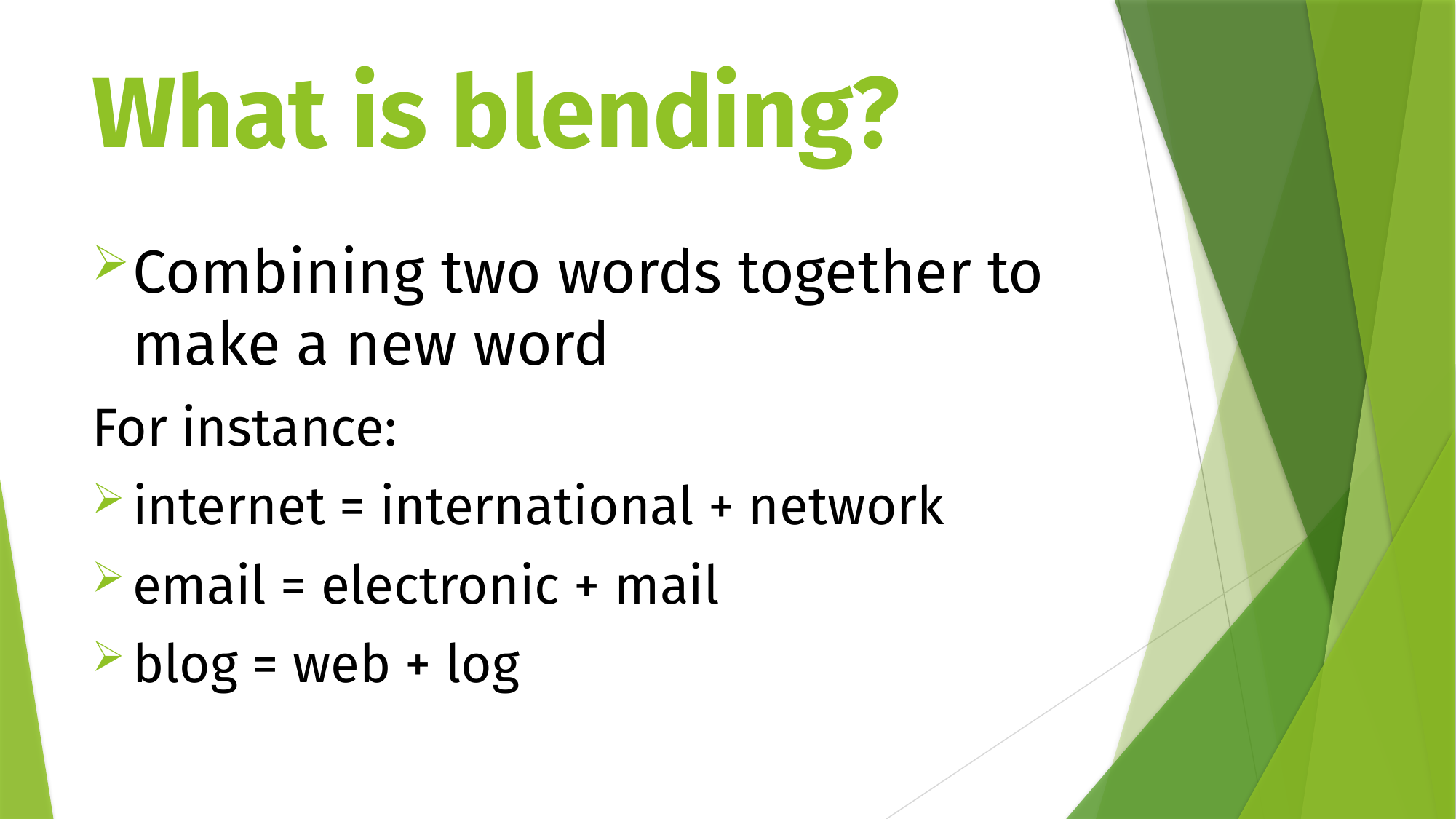

# What is blending?
Combining two words together to make a new word
For instance:
internet = international + network
email = electronic + mail
blog = web + log